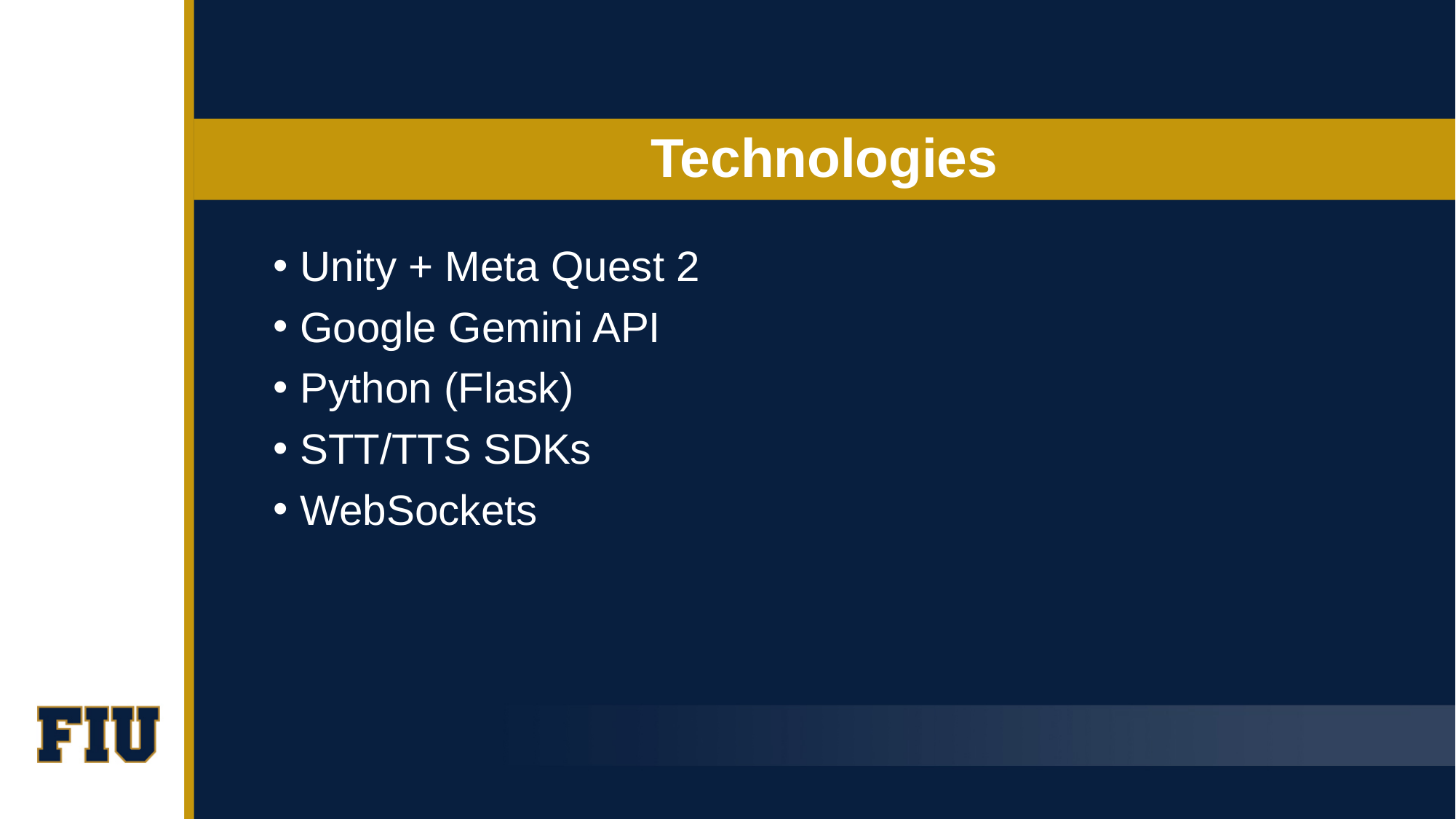

# Technologies

Unity + Meta Quest 2
Google Gemini API
Python (Flask)
STT/TTS SDKs
WebSockets